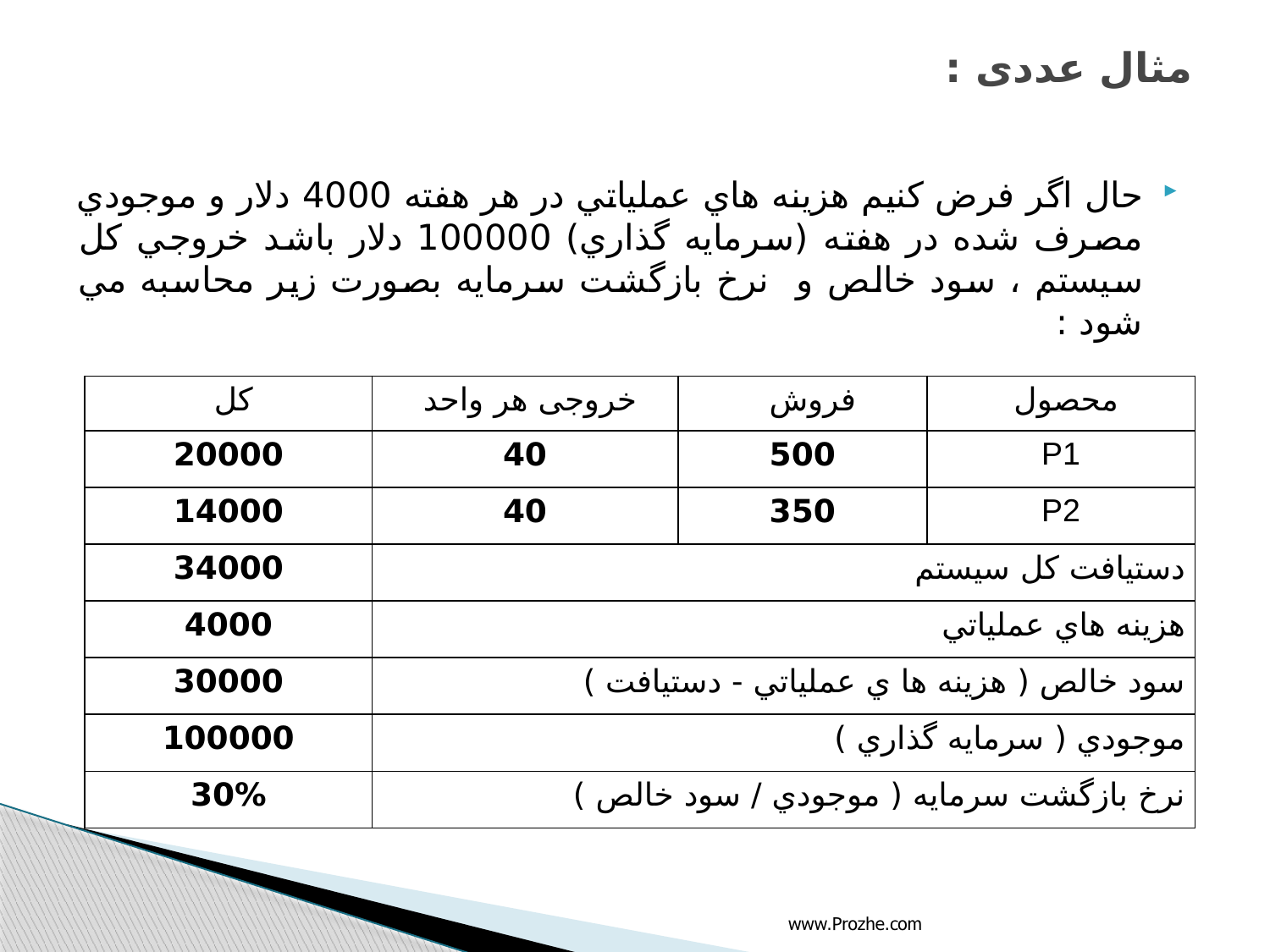

# مثال عددی :
حال اگر فرض كنيم هزينه هاي عملياتي در هر هفته 4000 دلار و موجودي مصرف شده در هفته (سرمايه گذاري) 100000 دلار باشد خروجي كل سيستم ، سود خالص و  نرخ بازگشت سرمايه بصورت زير محاسبه مي شود :

| کل | خروجی هر واحد | فروش | محصول |
| --- | --- | --- | --- |
| 20000 | 40 | 500 | P1 |
| 14000 | 40 | 350 | P2 |
| 34000 | دستيافت كل سيستم |  |  |
| 4000 | هزينه هاي عملياتي |  |  |
| 30000 | سود خالص ( هزينه ها ي عملياتي - دستيافت ) |  |  |
| 100000 | موجودي ( سرمايه گذاري ) |  |  |
| 30% | نرخ بازگشت سرمايه ( موجودي / سود خالص ) |  |  |
www.Prozhe.com